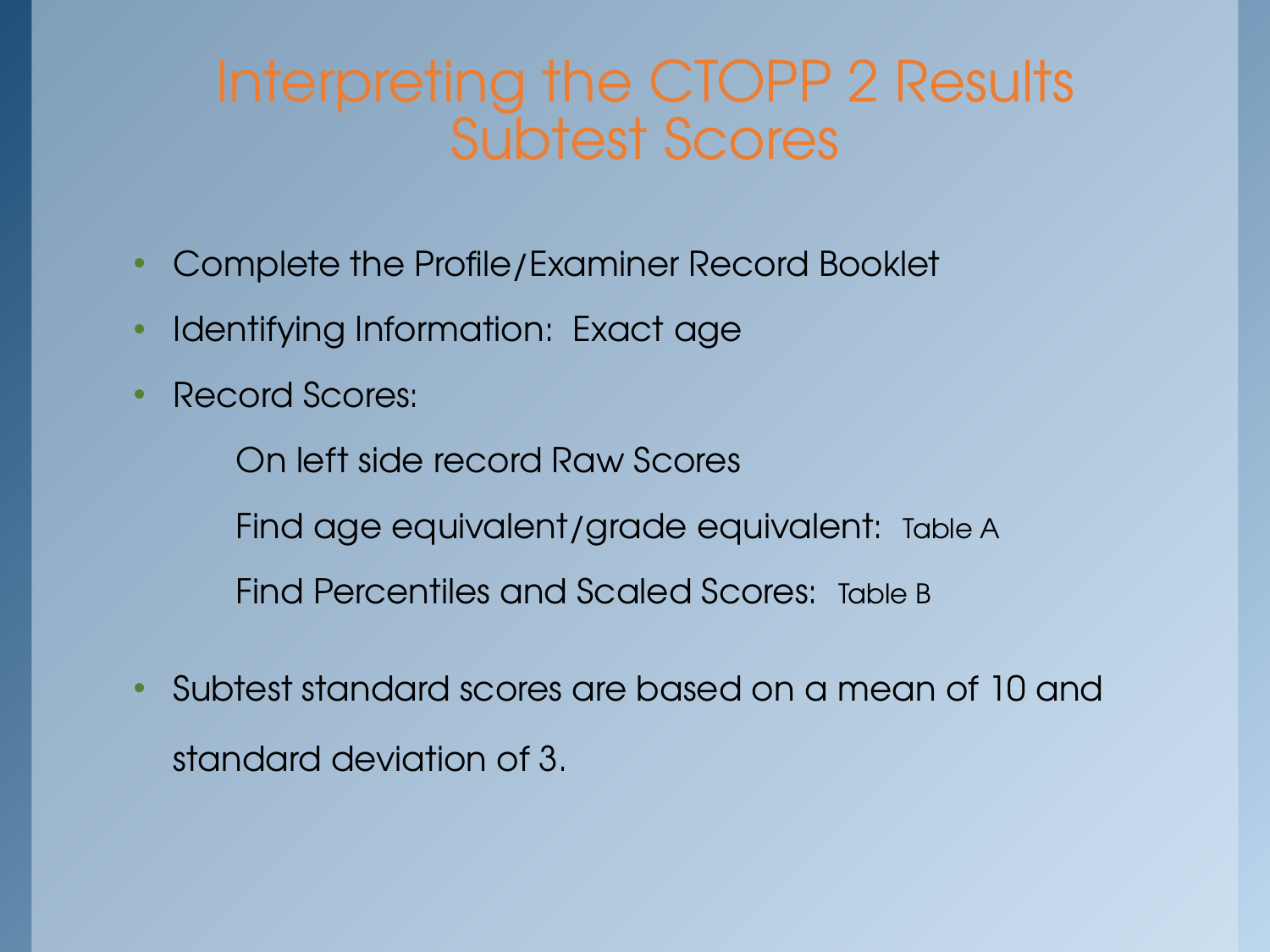

# Interpreting the CTOPP 2 Results Subtest Scores
Complete the Profile/Examiner Record Booklet
Identifying Information:  Exact age
Record Scores:
    	On left side record Raw Scores
    	Find age equivalent/grade equivalent:  Table A
     	Find Percentiles and Scaled Scores:  Table B
Subtest standard scores are based on a mean of 10 and standard deviation of 3.